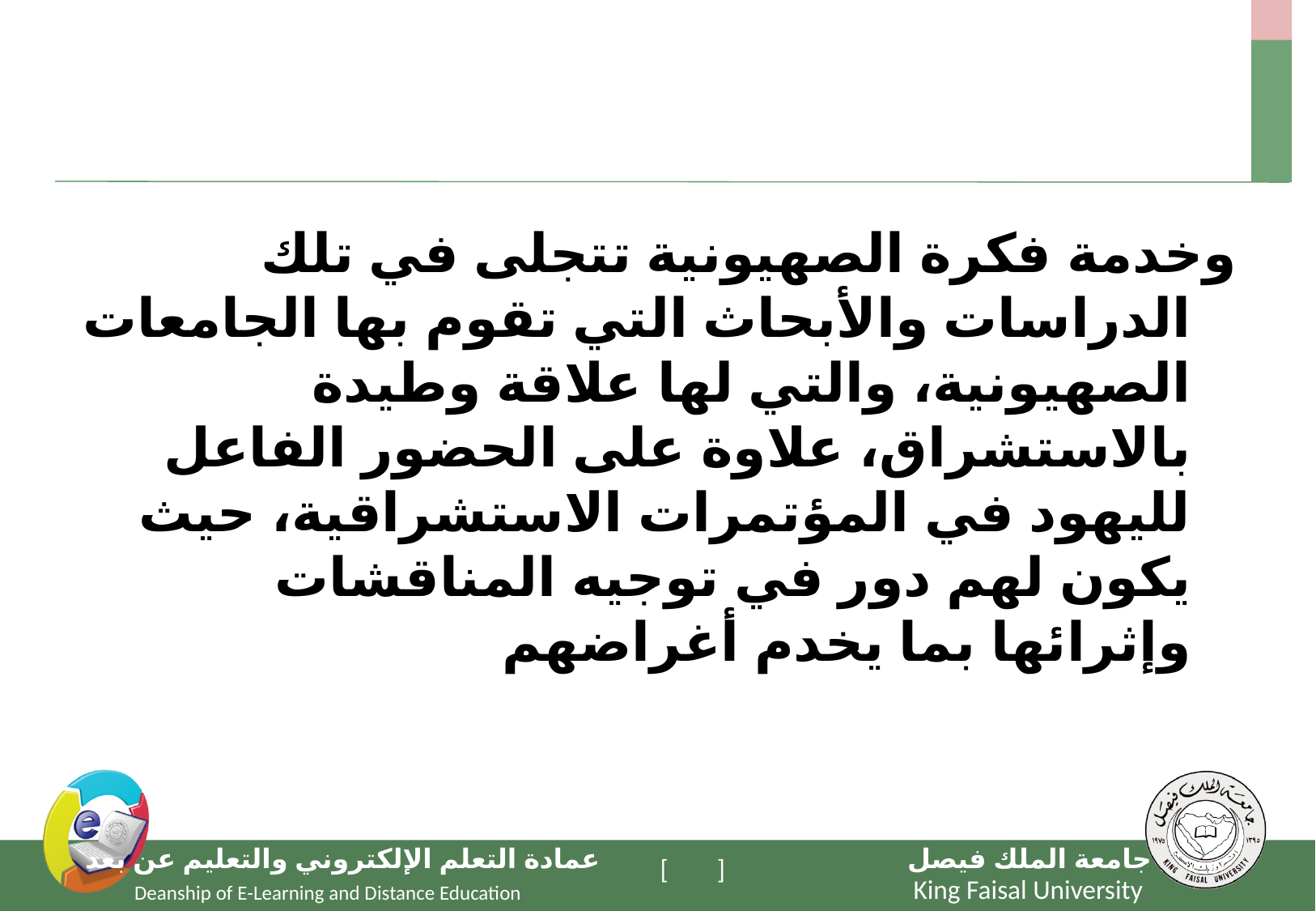

#
وخدمة فكرة الصهيونية تتجلى في تلك الدراسات والأبحاث التي تقوم بها الجامعات الصهيونية، والتي لها علاقة وطيدة بالاستشراق، علاوة على الحضور الفاعل لليهود في المؤتمرات الاستشراقية، حيث يكون لهم دور في توجيه المناقشات وإثرائها بما يخدم أغراضهم